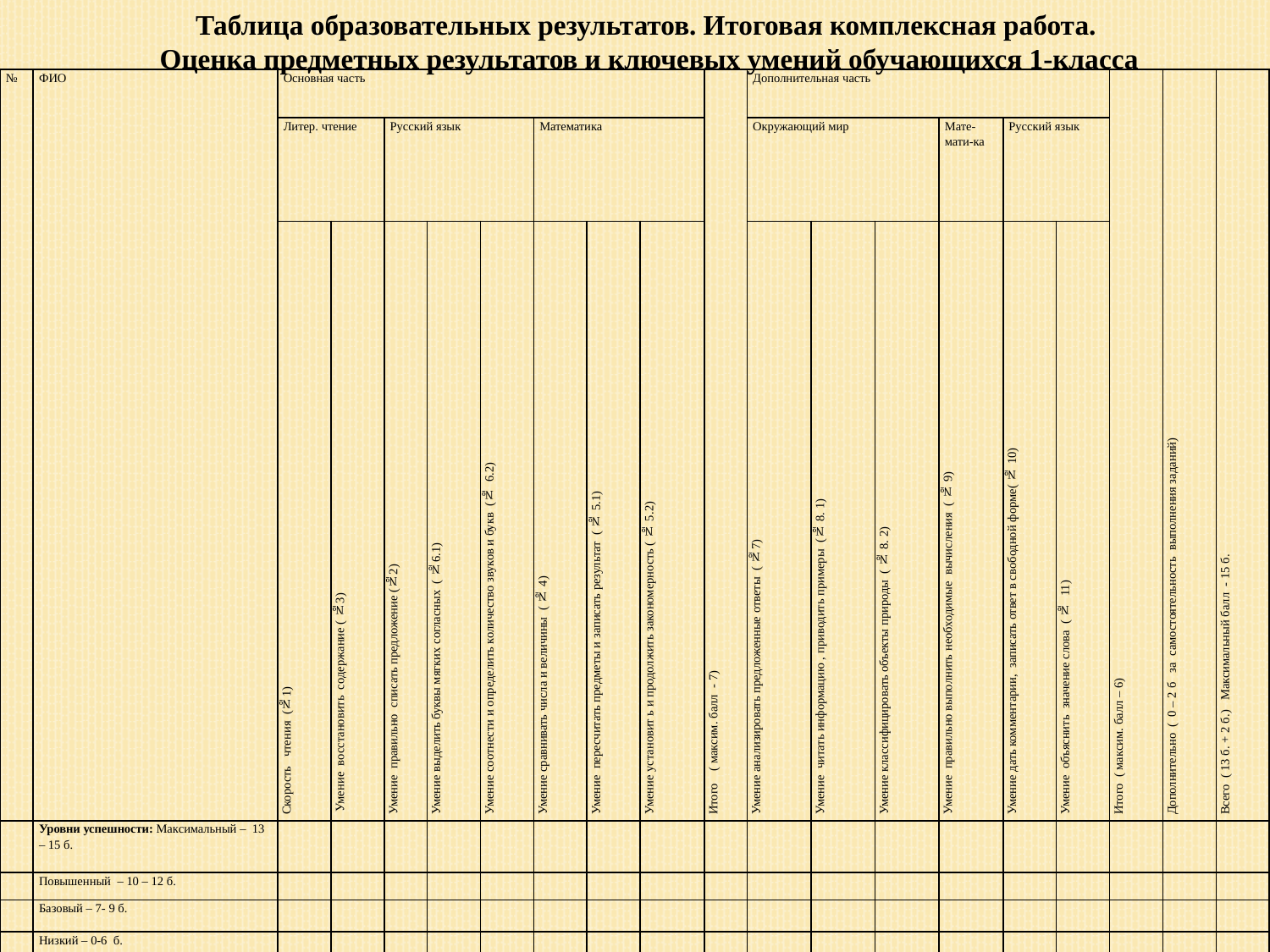

Таблица образовательных результатов. Итоговая комплексная работа.
Оценка предметных результатов и ключевых умений обучающихся 1-класса

| № | ФИО | Основная часть |  |  |  |  |  |  |  | Итого ( максим. балл - 7) | Дополнительная часть |  |  |  |  |  | Итого ( максим. балл – 6) | Дополнительно ( 0 – 2 б за самостоятельность выполнения заданий) | Всего ( 13 б. + 2 б.) Максимальный балл - 15 б. |
| --- | --- | --- | --- | --- | --- | --- | --- | --- | --- | --- | --- | --- | --- | --- | --- | --- | --- | --- | --- |
|  |  | Литер. чтение |  | Русский язык |  |  | Математика |  |  |  | Окружающий мир |  |  | Мате-мати-ка | Русский язык |  |  |  |  |
|  |  | Скорость чтения (№1) | Умение восстановить содержание ( №3) | Умение правильно списать предложение (№2) | Умение выделить буквы мягких согласных ( №6.1) | Умение соотнести и определить количество звуков и букв (№ 6.2) | Умение сравнивать числа и величины ( № 4) | Умение пересчитать предметы и записать результат ( № 5.1) | Умение установит ь и продолжить закономерность ( № 5.2) |  | Умение анализировать предложенные ответы ( №7) | Умение читать информацию , приводить примеры (№ 8. 1) | Умение классифицировать объекты природы ( № 8. 2) | Умение правильно выполнить необходимые вычисления ( № 9) | Умение дать комментарии, записать ответ в свободной форме( № 10) | Умение объяснить значение слова ( № 11) |  |  |  |
|  | Уровни успешности: Максимальный – 13 – 15 б. |  |  |  |  |  |  |  |  |  |  |  |  |  |  |  |  |  |  |
|  | Повышенный – 10 – 12 б. |  |  |  |  |  |  |  |  |  |  |  |  |  |  |  |  |  |  |
|  | Базовый – 7- 9 б. |  |  |  |  |  |  |  |  |  |  |  |  |  |  |  |  |  |  |
|  | Низкий – 0-6 б. |  |  |  |  |  |  |  |  |  |  |  |  |  |  |  |  |  |  |